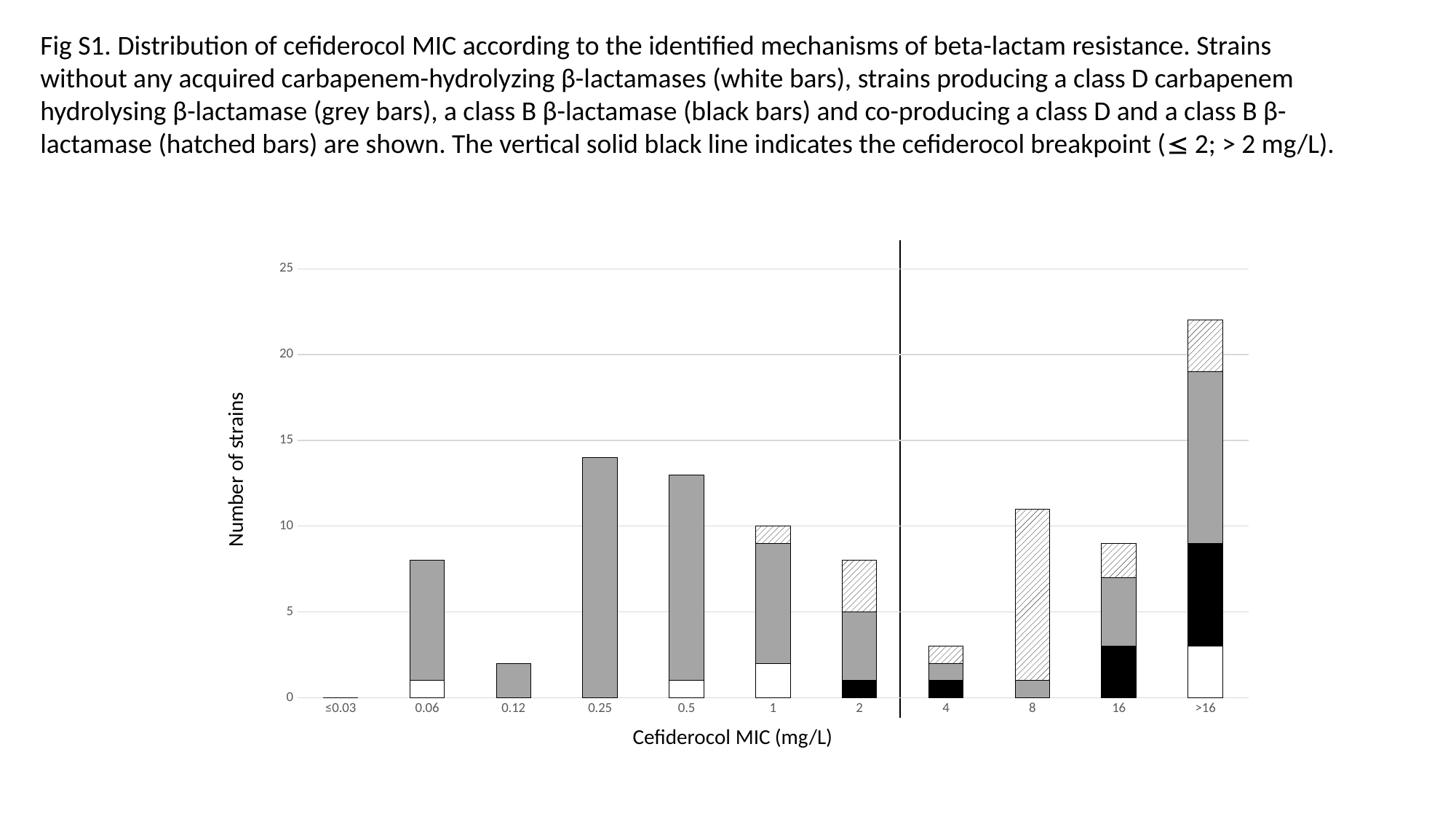

Fig S1. Distribution of cefiderocol MIC according to the identified mechanisms of beta-lactam resistance. Strains without any acquired carbapenem-hydrolyzing β-lactamases (white bars), strains producing a class D carbapenem hydrolysing β-lactamase (grey bars), a class B β-lactamase (black bars) and co-producing a class D and a class B β-lactamase (hatched bars) are shown. The vertical solid black line indicates the cefiderocol breakpoint (≤ 2; > 2 mg/L).

### Chart

| Category | Abs. Carba | Carba NDM | Carba OXA | Carba NDM + OXA |
|---|---|---|---|---|
| ≤0.03 | 0.0 | 0.0 | 0.0 | 0.0 |
| 0.06 | 1.0 | 0.0 | 7.0 | 0.0 |
| 0.12 | 0.0 | 0.0 | 2.0 | 0.0 |
| 0.25 | 0.0 | 0.0 | 14.0 | 0.0 |
| 0.5 | 1.0 | 0.0 | 12.0 | 0.0 |
| 1 | 2.0 | 0.0 | 7.0 | 1.0 |
| 2 | 0.0 | 1.0 | 4.0 | 3.0 |
| 4 | 0.0 | 1.0 | 1.0 | 1.0 |
| 8 | 0.0 | 0.0 | 1.0 | 10.0 |
| 16 | 0.0 | 3.0 | 4.0 | 2.0 |
| >16 | 3.0 | 6.0 | 10.0 | 3.0 |
Number of strains
Cefiderocol MIC (mg/L)